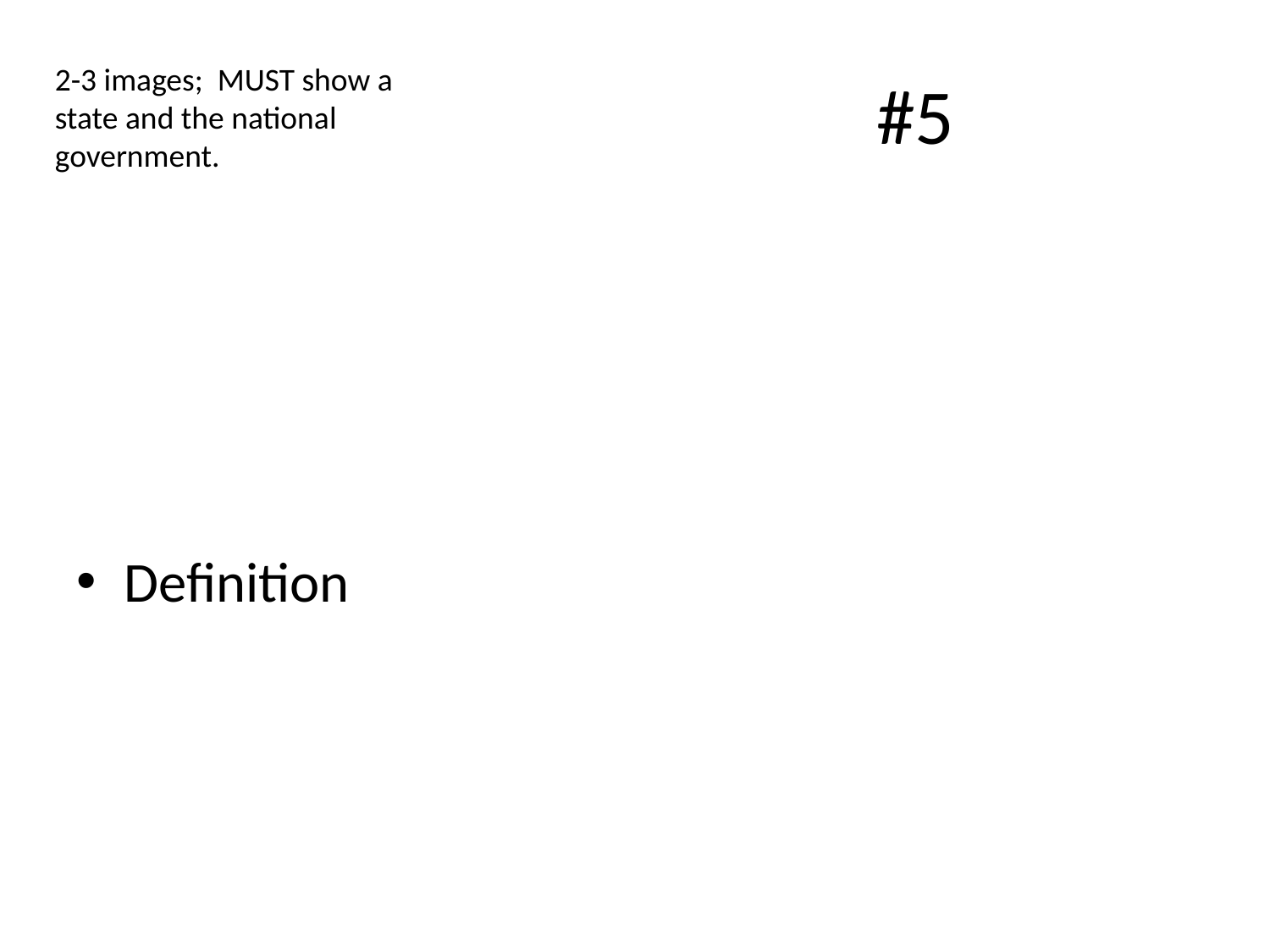

# #5
2-3 images;  MUST show a state and the national government.
Definition